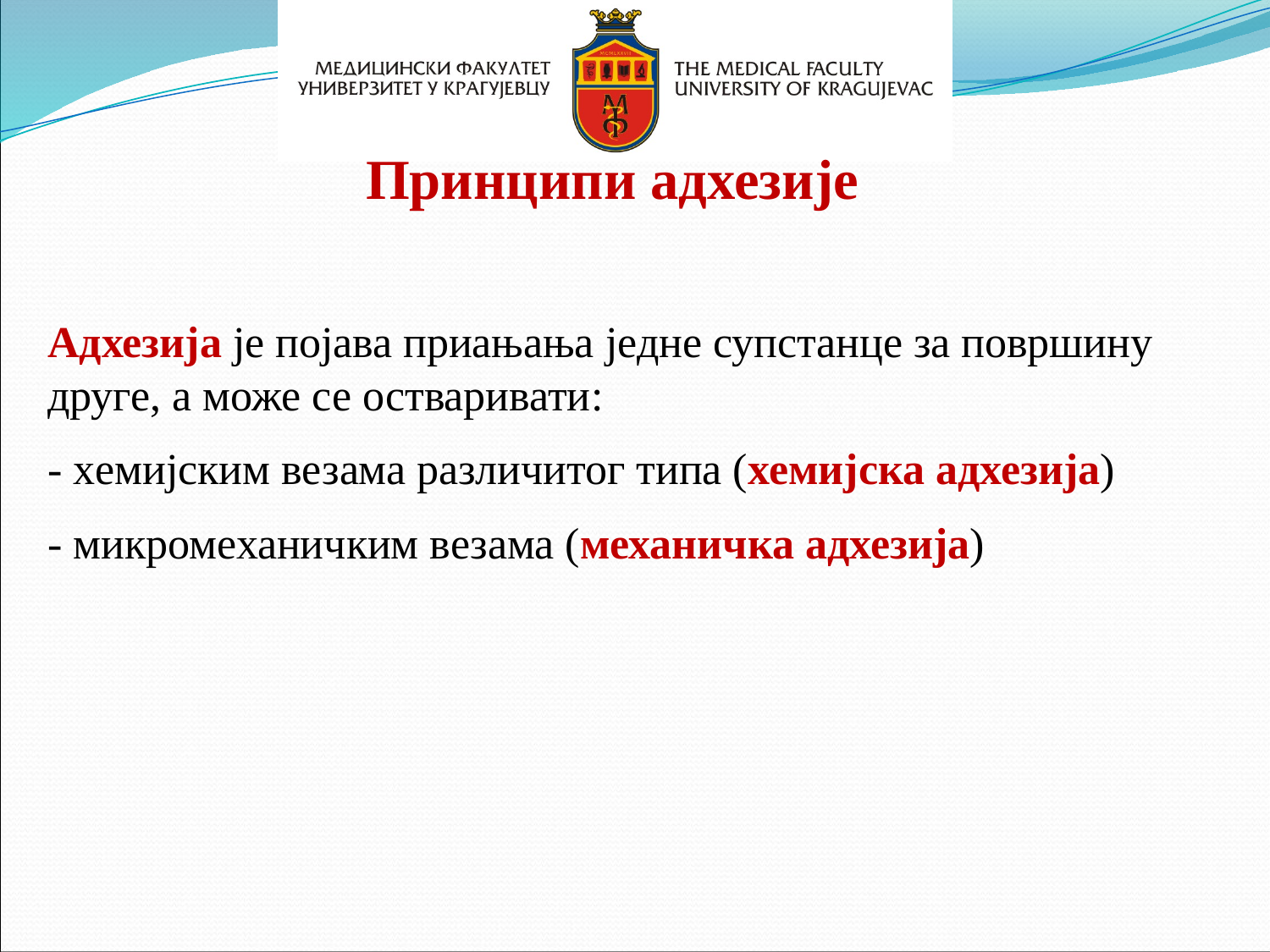

Принципи адхезије
Адхезија је појава приањања једне супстанце за површину друге, а може се остваривати:
- хемијским везама различитог типа (хемијска адхезија)
- микромеханичким везама (механичка адхезија)